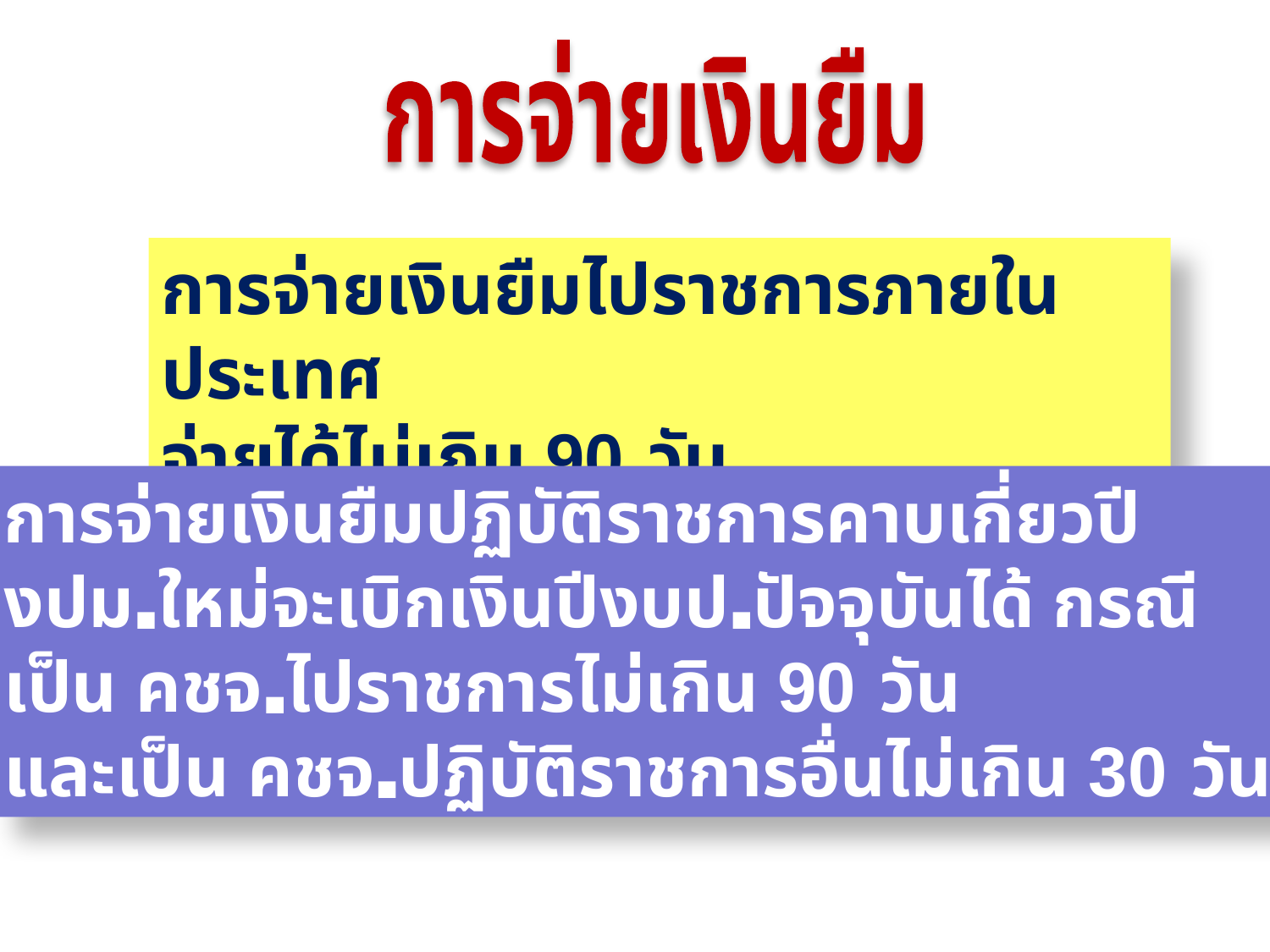

การจ่ายเงินยืม
การจ่ายเงินยืมไปราชการภายในประเทศ
จ่ายได้ไม่เกิน 90 วัน
การจ่ายเงินยืมปฏิบัติราชการคาบเกี่ยวปี
งปม.ใหม่จะเบิกเงินปีงบป.ปัจจุบันได้ กรณี
เป็น คชจ.ไปราชการไม่เกิน 90 วัน
และเป็น คชจ.ปฏิบัติราชการอื่นไม่เกิน 30 วัน